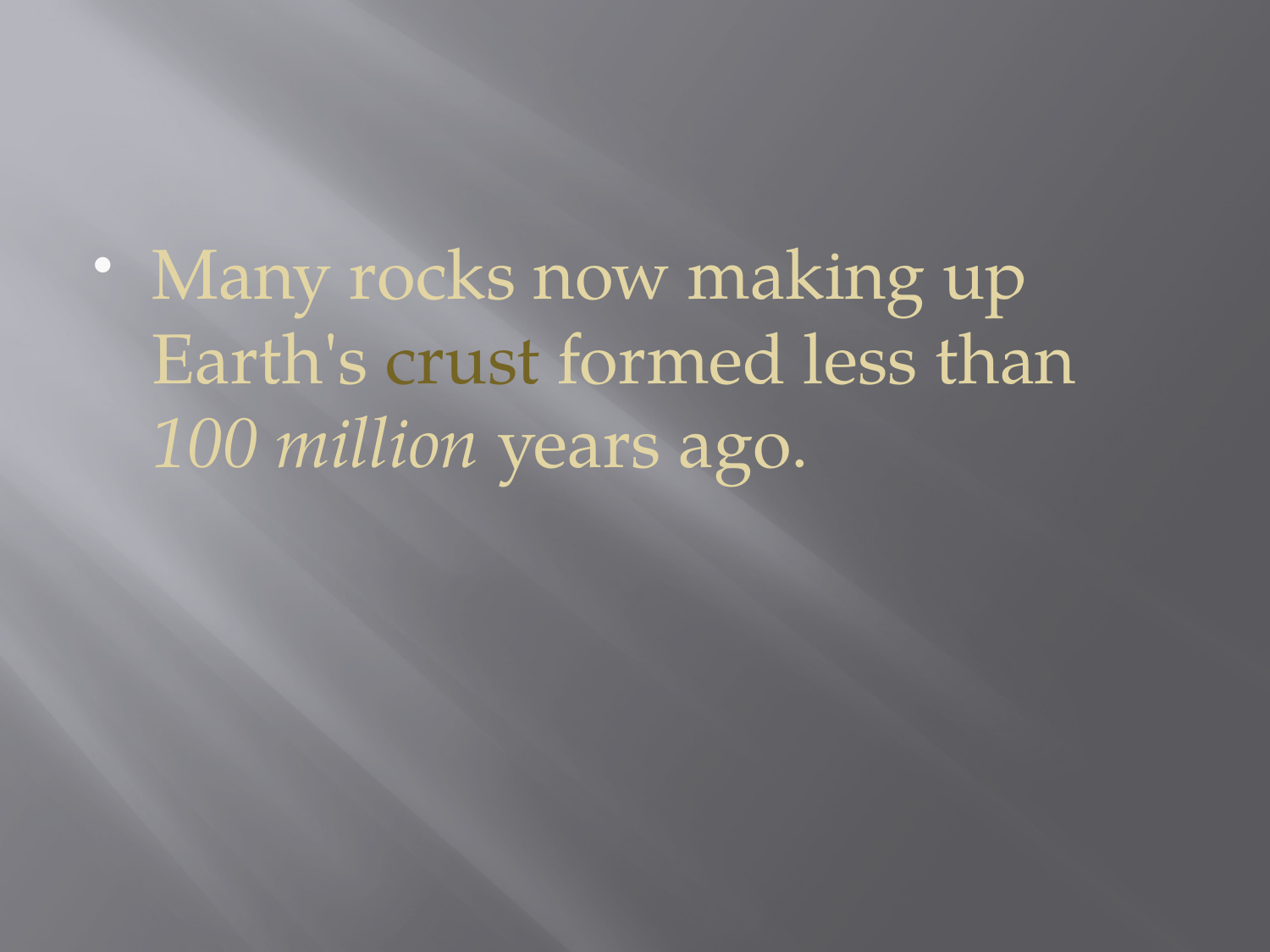

Many rocks now making up Earth's crust formed less than 100 million years ago.